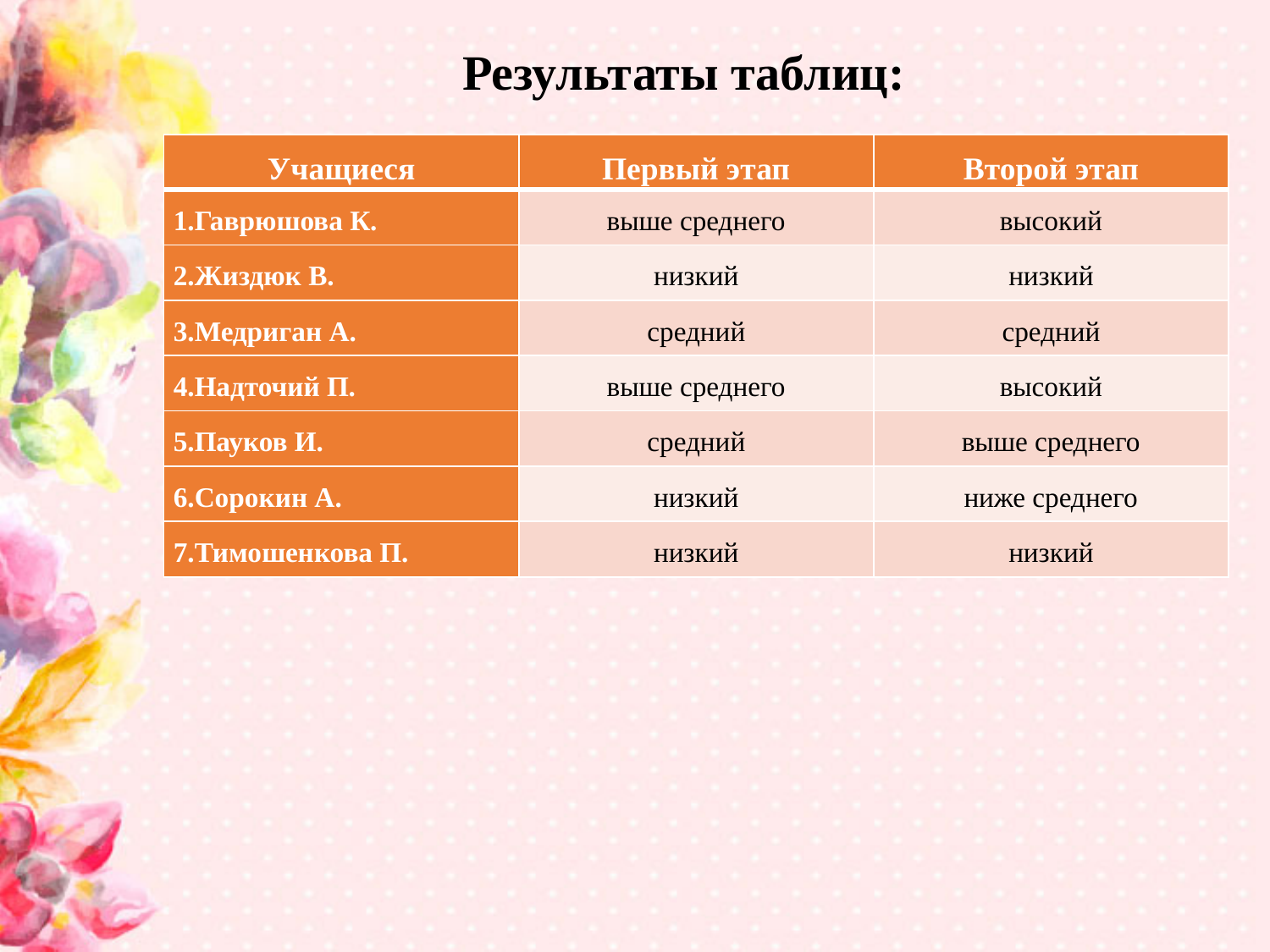

Результаты таблиц:
| Учащиеся | Первый этап | Второй этап |
| --- | --- | --- |
| 1.Гаврюшова К. | выше среднего | высокий |
| 2.Жиздюк В. | низкий | низкий |
| 3.Медриган А. | средний | средний |
| 4.Надточий П. | выше среднего | высокий |
| 5.Пауков И. | средний | выше среднего |
| 6.Сорокин А. | низкий | ниже среднего |
| 7.Тимошенкова П. | низкий | низкий |